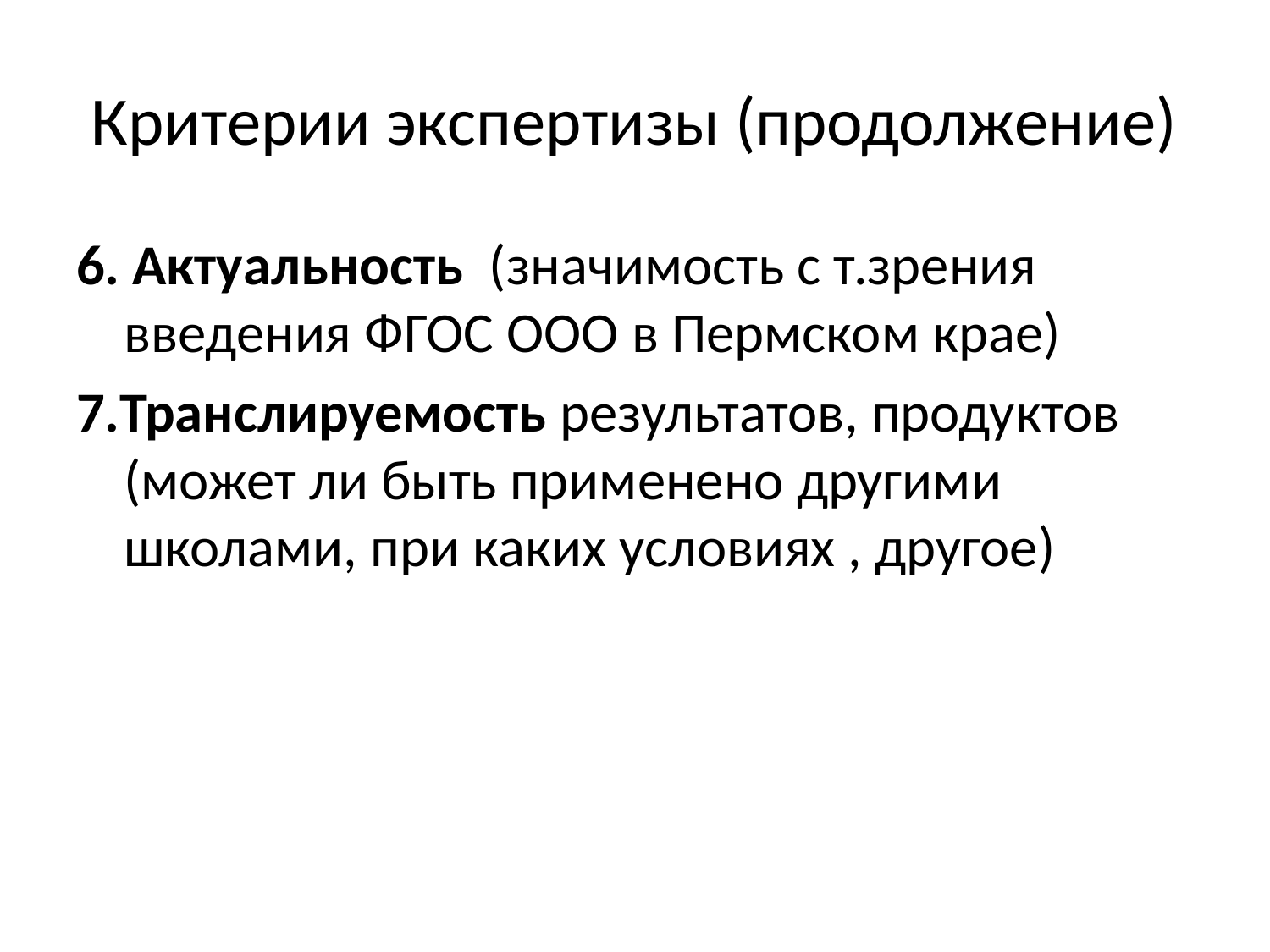

# Критерии экспертизы (продолжение)
6. Актуальность  (значимость с т.зрения введения ФГОС ООО в Пермском крае)
7.Транслируемость результатов, продуктов  (может ли быть применено другими школами, при каких условиях , другое)